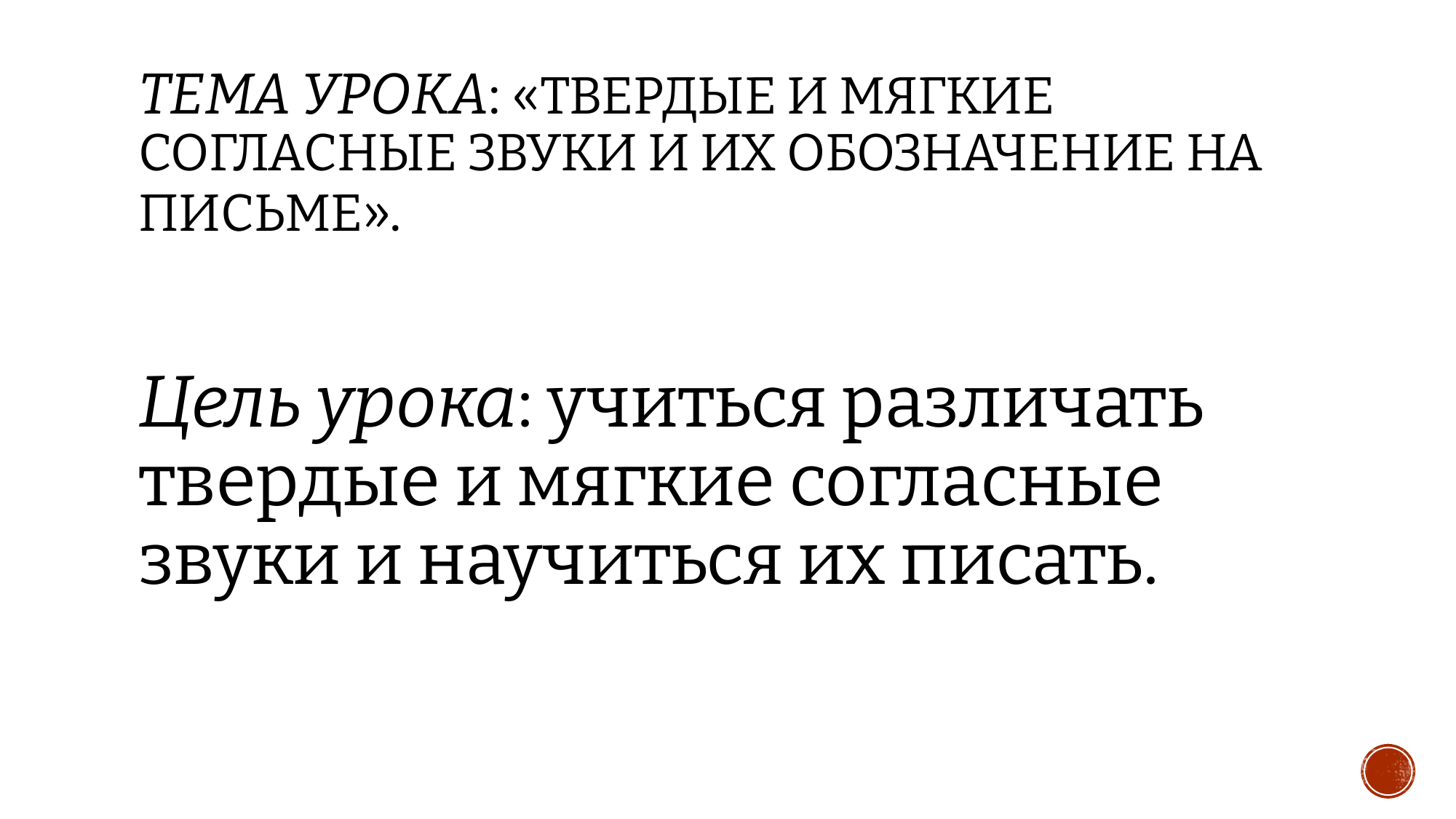

# Тема урока: «Твердые и мягкие согласные звуки и их обозначение на письме».

Цель урока: учиться различать твердые и мягкие согласные звуки и научиться их писать.